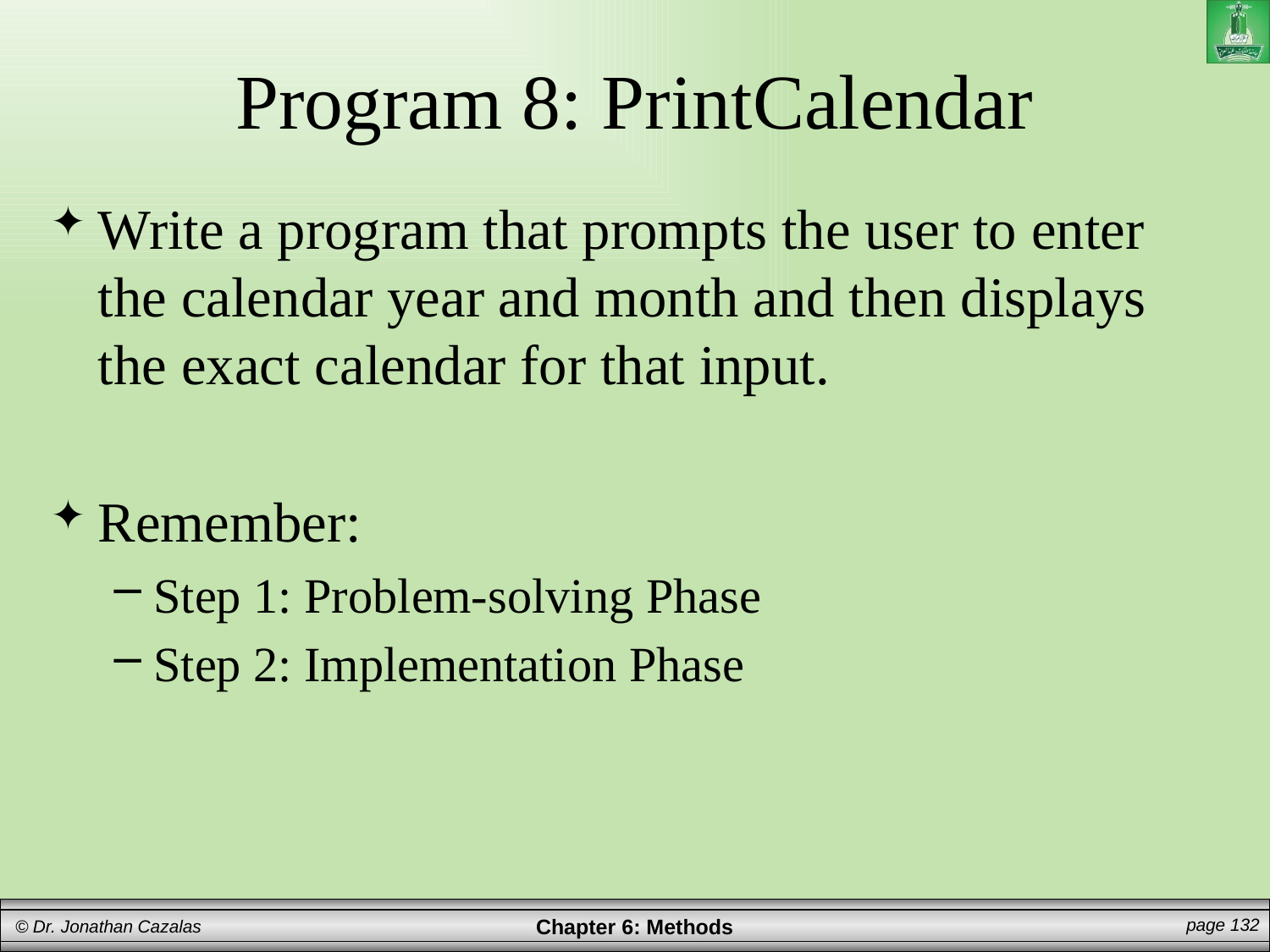

# Program 8: PrintCalendar
Write a program that prompts the user to enter the calendar year and month and then displays the exact calendar for that input.

Remember:
Step 1: Problem-solving Phase
Step 2: Implementation Phase